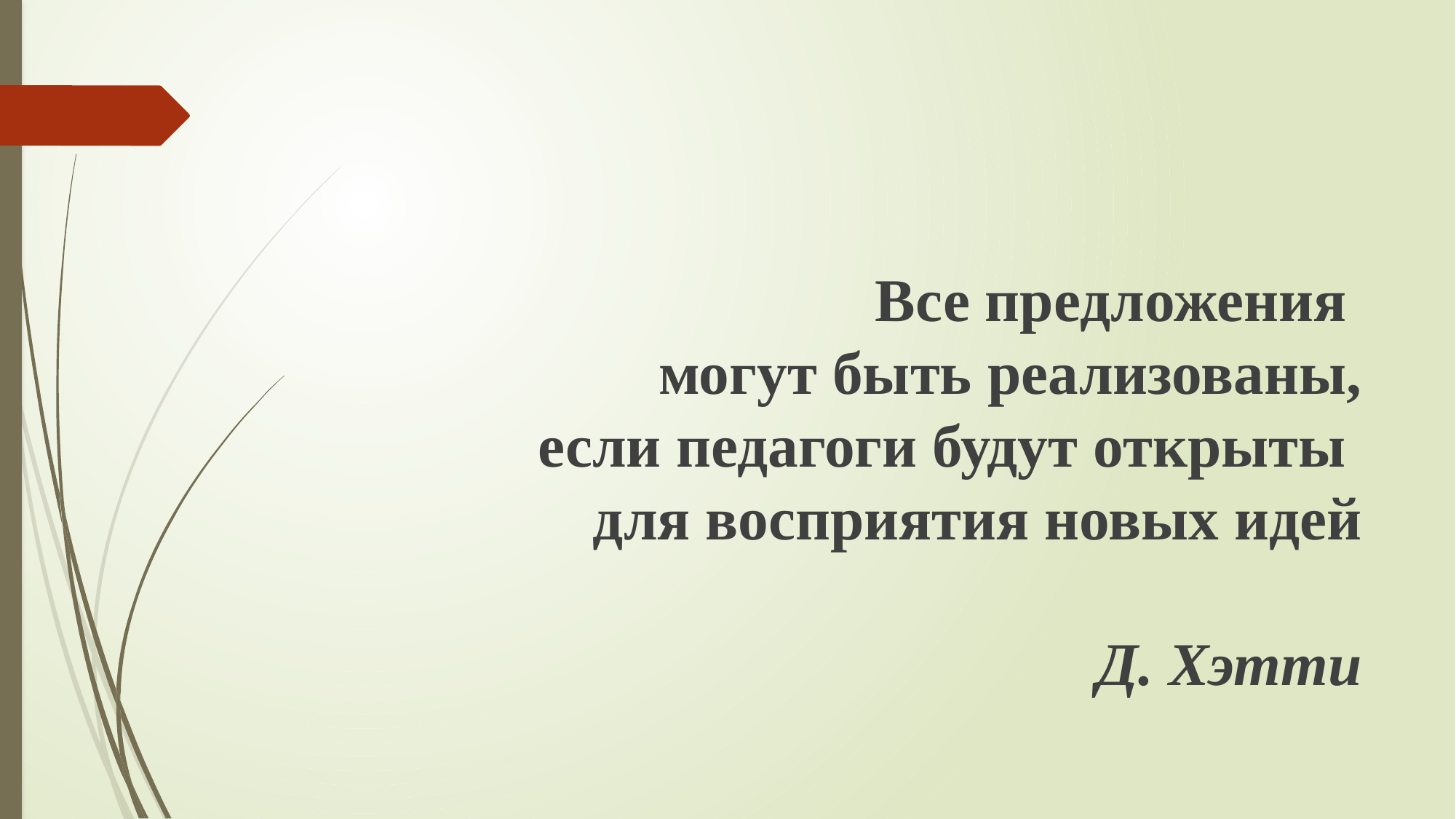

#
Все предложения
могут быть реализованы,
 если педагоги будут открыты
для восприятия новых идей

Д. Хэтти